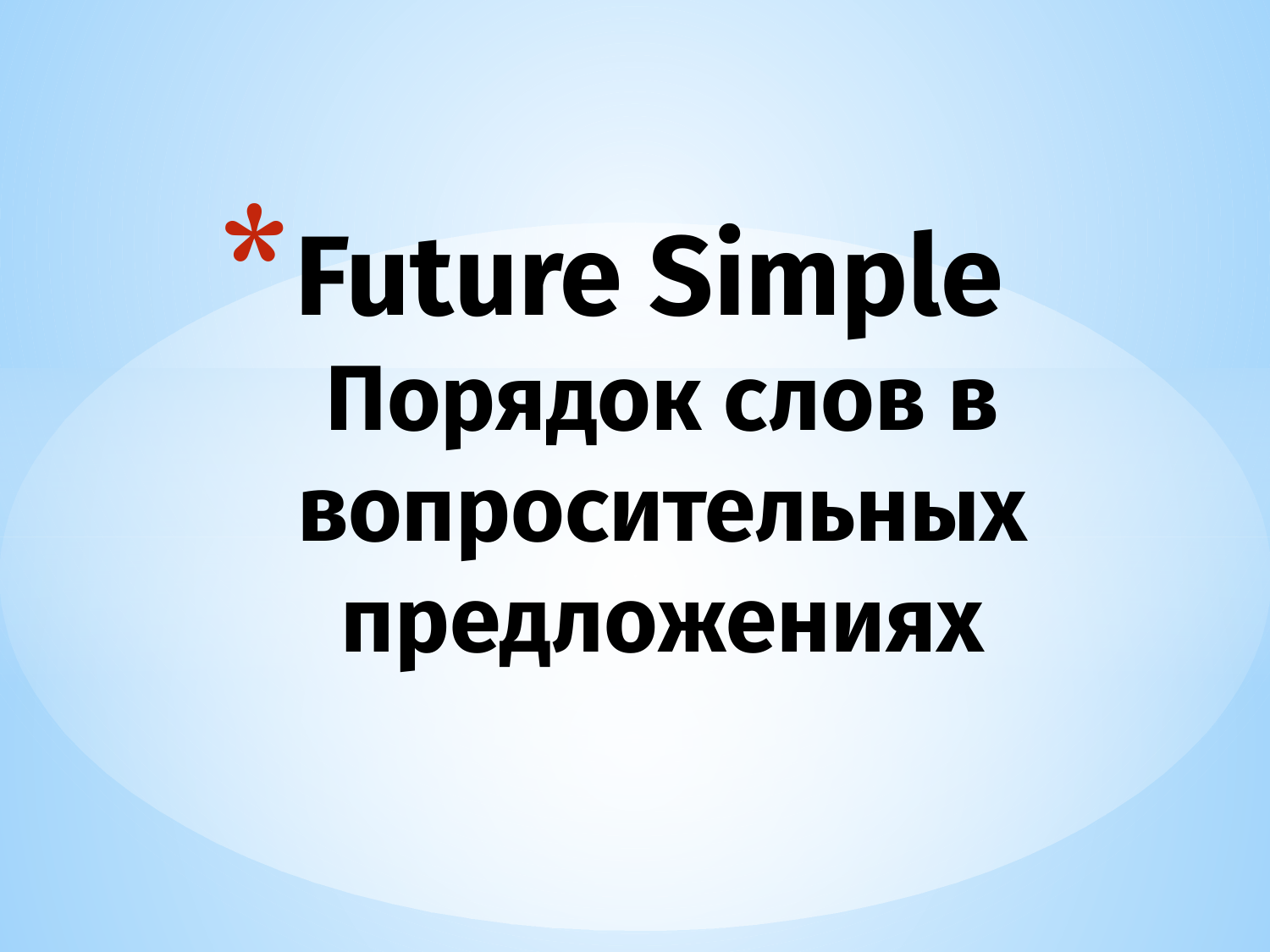

# Future Simple Порядок слов в вопросительных предложениях